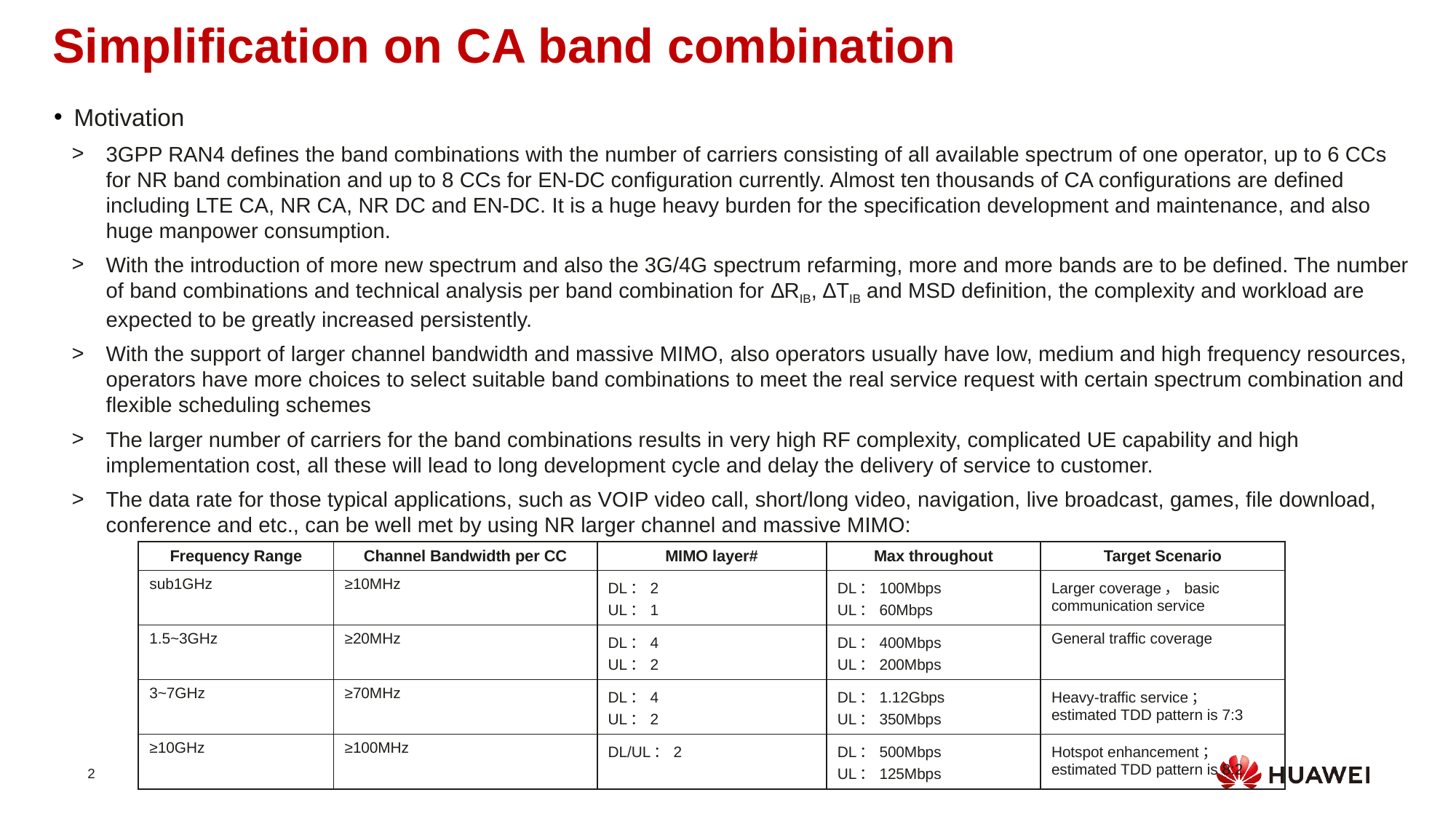

Simplification on CA band combination
Motivation
3GPP RAN4 defines the band combinations with the number of carriers consisting of all available spectrum of one operator, up to 6 CCs for NR band combination and up to 8 CCs for EN-DC configuration currently. Almost ten thousands of CA configurations are defined including LTE CA, NR CA, NR DC and EN-DC. It is a huge heavy burden for the specification development and maintenance, and also huge manpower consumption.
With the introduction of more new spectrum and also the 3G/4G spectrum refarming, more and more bands are to be defined. The number of band combinations and technical analysis per band combination for ∆RIB, ∆TIB and MSD definition, the complexity and workload are expected to be greatly increased persistently.
With the support of larger channel bandwidth and massive MIMO, also operators usually have low, medium and high frequency resources, operators have more choices to select suitable band combinations to meet the real service request with certain spectrum combination and flexible scheduling schemes
The larger number of carriers for the band combinations results in very high RF complexity, complicated UE capability and high implementation cost, all these will lead to long development cycle and delay the delivery of service to customer.
The data rate for those typical applications, such as VOIP video call, short/long video, navigation, live broadcast, games, file download, conference and etc., can be well met by using NR larger channel and massive MIMO:
| Frequency Range | Channel Bandwidth per CC | MIMO layer# | Max throughout | Target Scenario |
| --- | --- | --- | --- | --- |
| sub1GHz | ≥10MHz | DL：2 UL：1 | DL：100Mbps UL：60Mbps | Larger coverage，basic communication service |
| 1.5~3GHz | ≥20MHz | DL：4 UL：2 | DL：400Mbps UL：200Mbps | General traffic coverage |
| 3~7GHz | ≥70MHz | DL：4 UL：2 | DL：1.12Gbps UL：350Mbps | Heavy-traffic service；estimated TDD pattern is 7:3 |
| ≥10GHz | ≥100MHz | DL/UL：2 | DL：500Mbps UL：125Mbps | Hotspot enhancement；estimated TDD pattern is 8:2 |